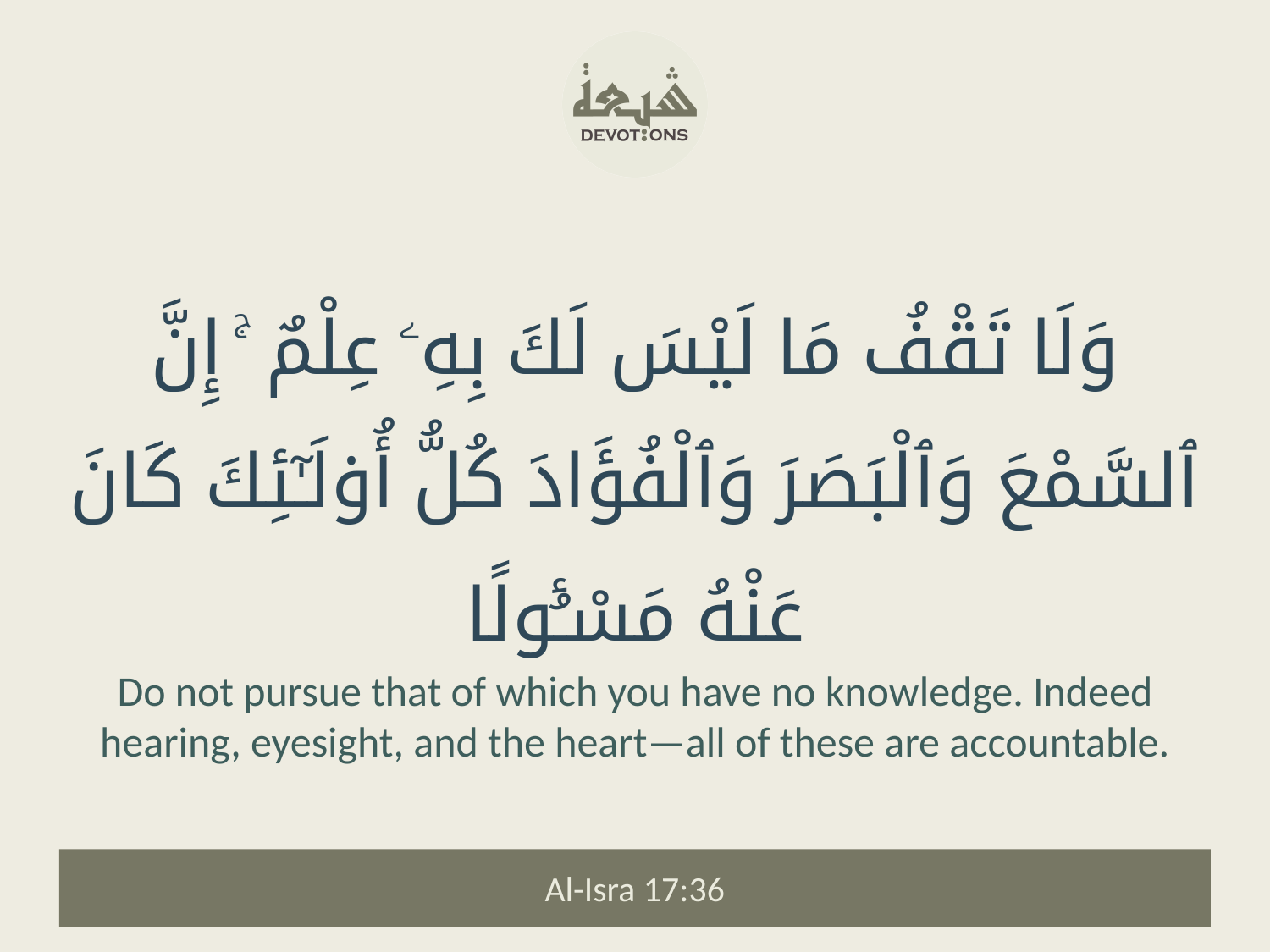

وَلَا تَقْفُ مَا لَيْسَ لَكَ بِهِۦ عِلْمٌ ۚ إِنَّ ٱلسَّمْعَ وَٱلْبَصَرَ وَٱلْفُؤَادَ كُلُّ أُو۟لَـٰٓئِكَ كَانَ عَنْهُ مَسْـُٔولًا
Do not pursue that of which you have no knowledge. Indeed hearing, eyesight, and the heart—all of these are accountable.
Al-Isra 17:36